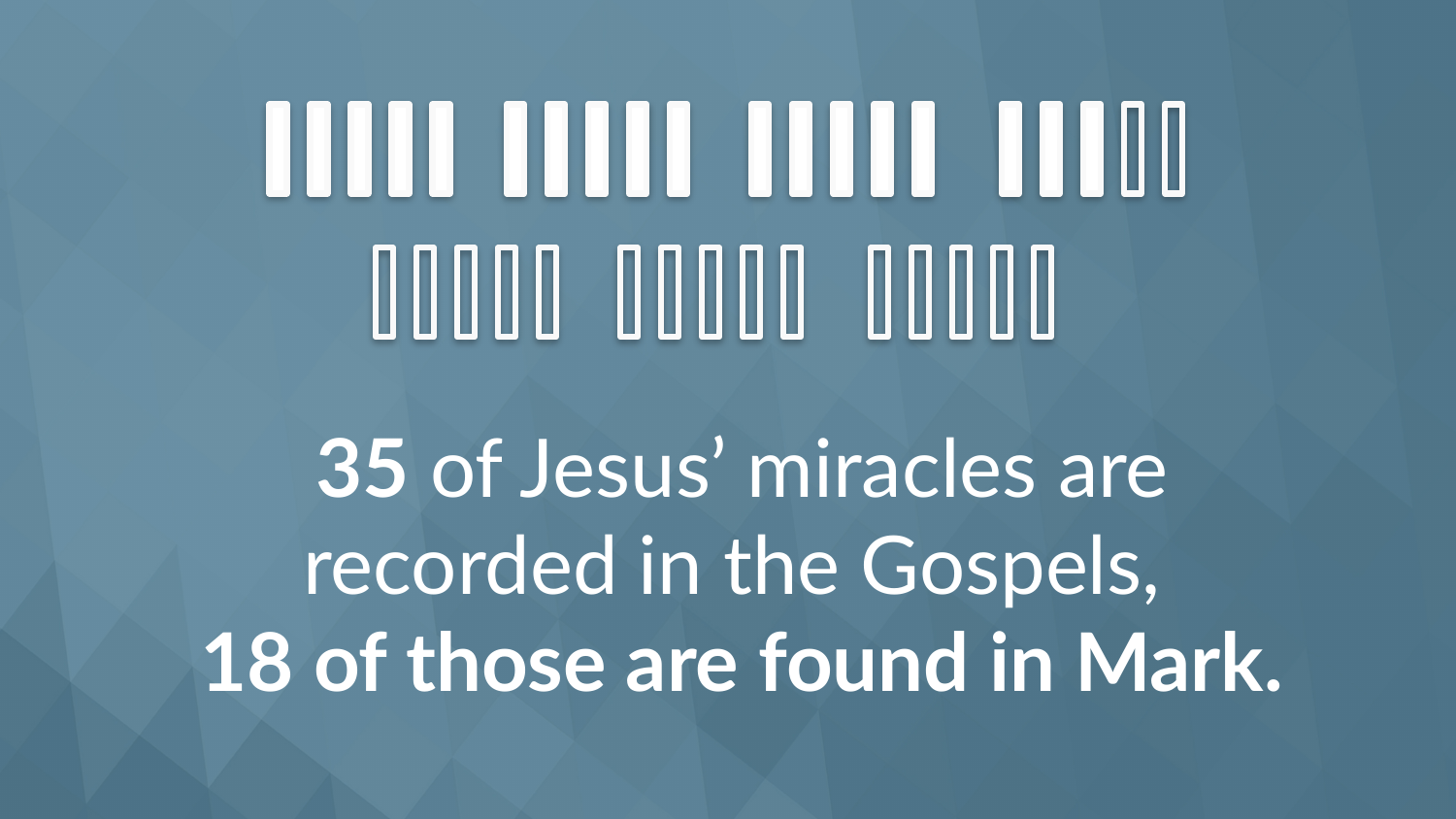

35 of Jesus’ miracles are recorded in the Gospels,
18 of those are found in Mark.